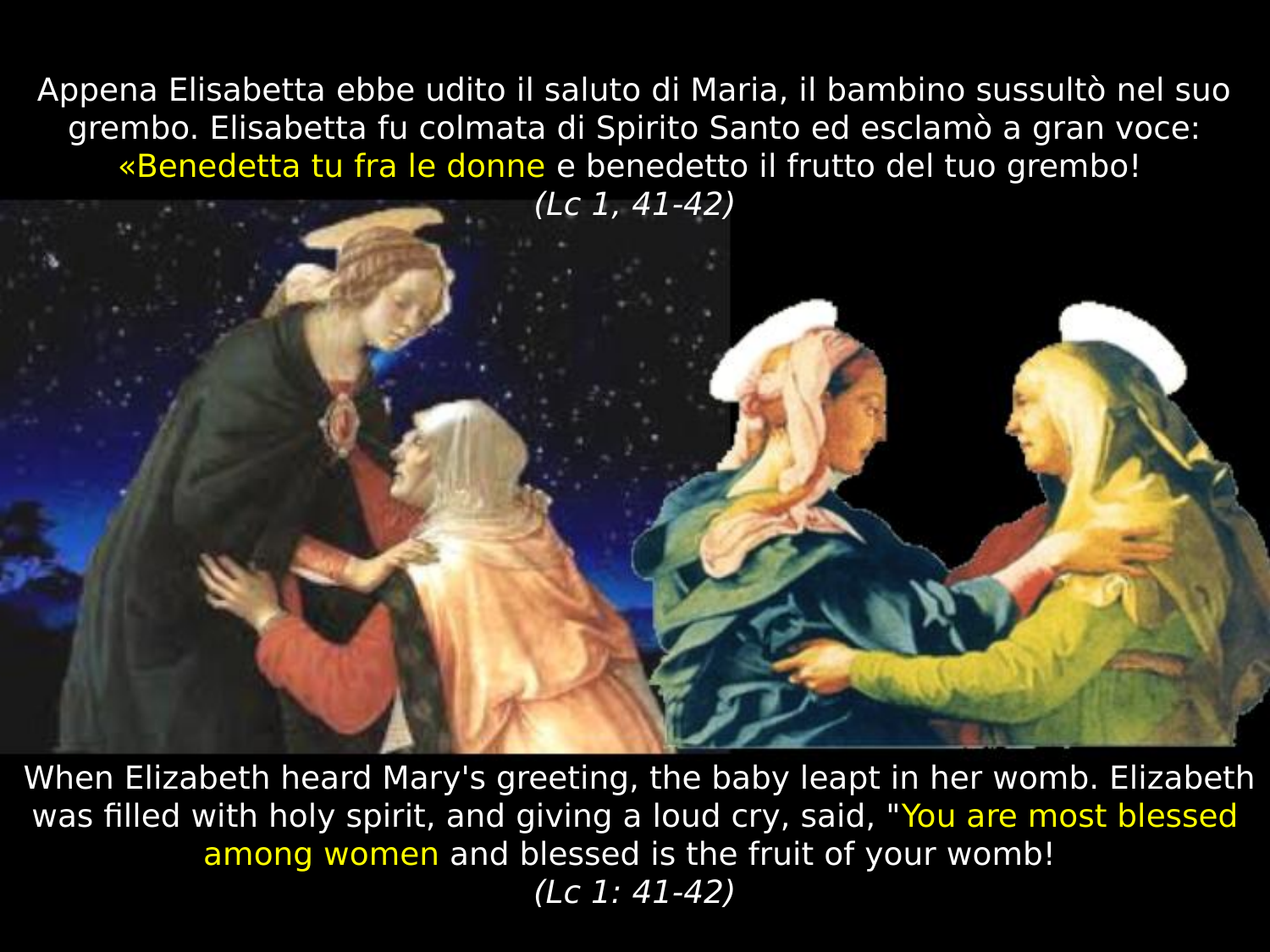

Appena Elisabetta ebbe udito il saluto di Maria, il bambino sussultò nel suo grembo. Elisabetta fu colmata di Spirito Santo ed esclamò a gran voce: «Benedetta tu fra le donne e benedetto il frutto del tuo grembo!
(Lc 1, 41-42)
 When Elizabeth heard Mary's greeting, the baby leapt in her womb. Elizabeth was filled with holy spirit, and giving a loud cry, said, "You are most blessed among women and blessed is the fruit of your womb!
(Lc 1: 41-42)